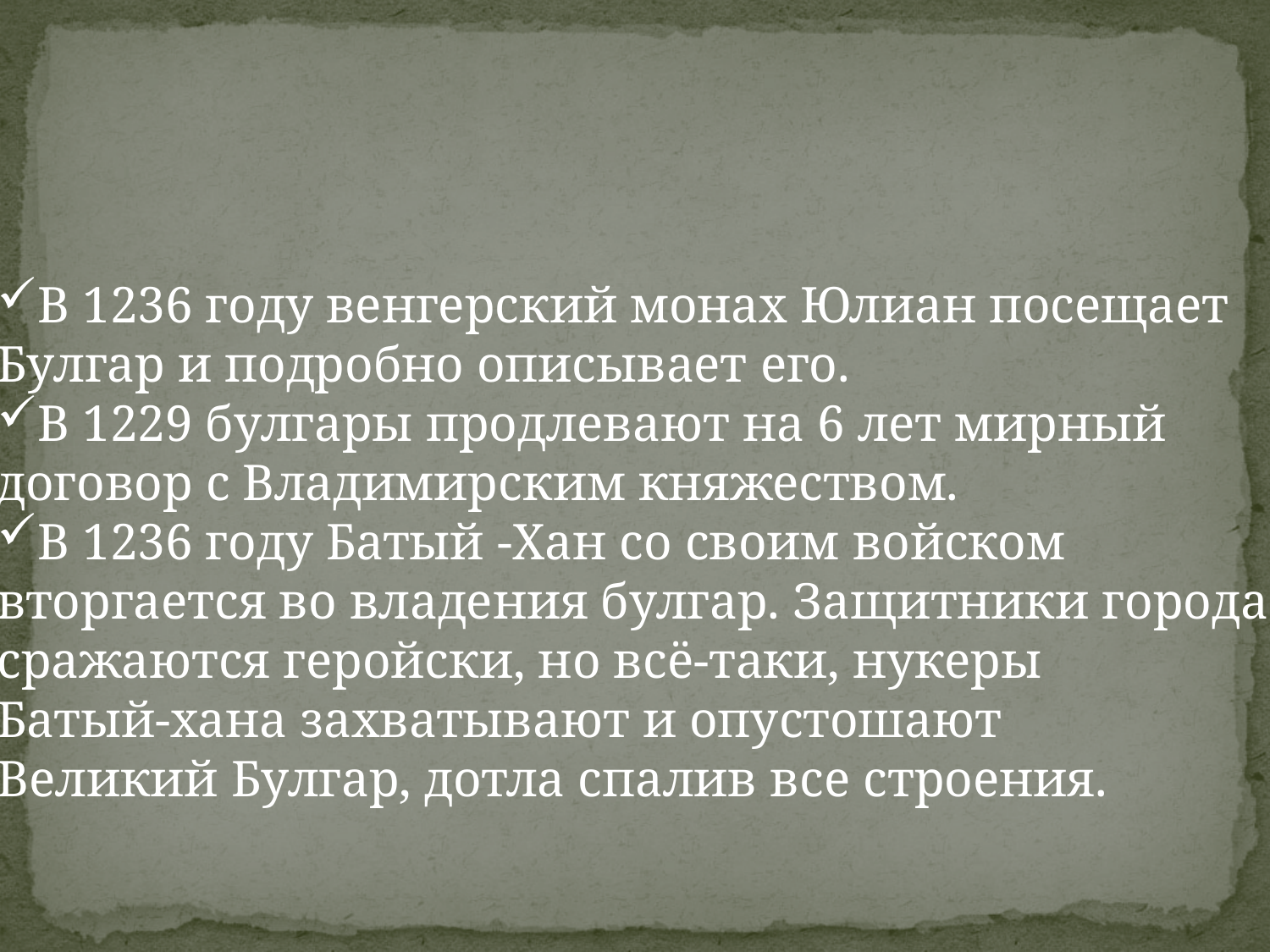

#
В 1236 году венгерский монах Юлиан посещает
Булгар и подробно описывает его.
В 1229 булгары продлевают на 6 лет мирный
договор с Владимирским княжеством.
В 1236 году Батый -Хан со своим войском
вторгается во владения булгар. Защитники города
сражаются геройски, но всё-таки, нукеры
Батый-хана захватывают и опустошают
Великий Булгар, дотла спалив все строения.